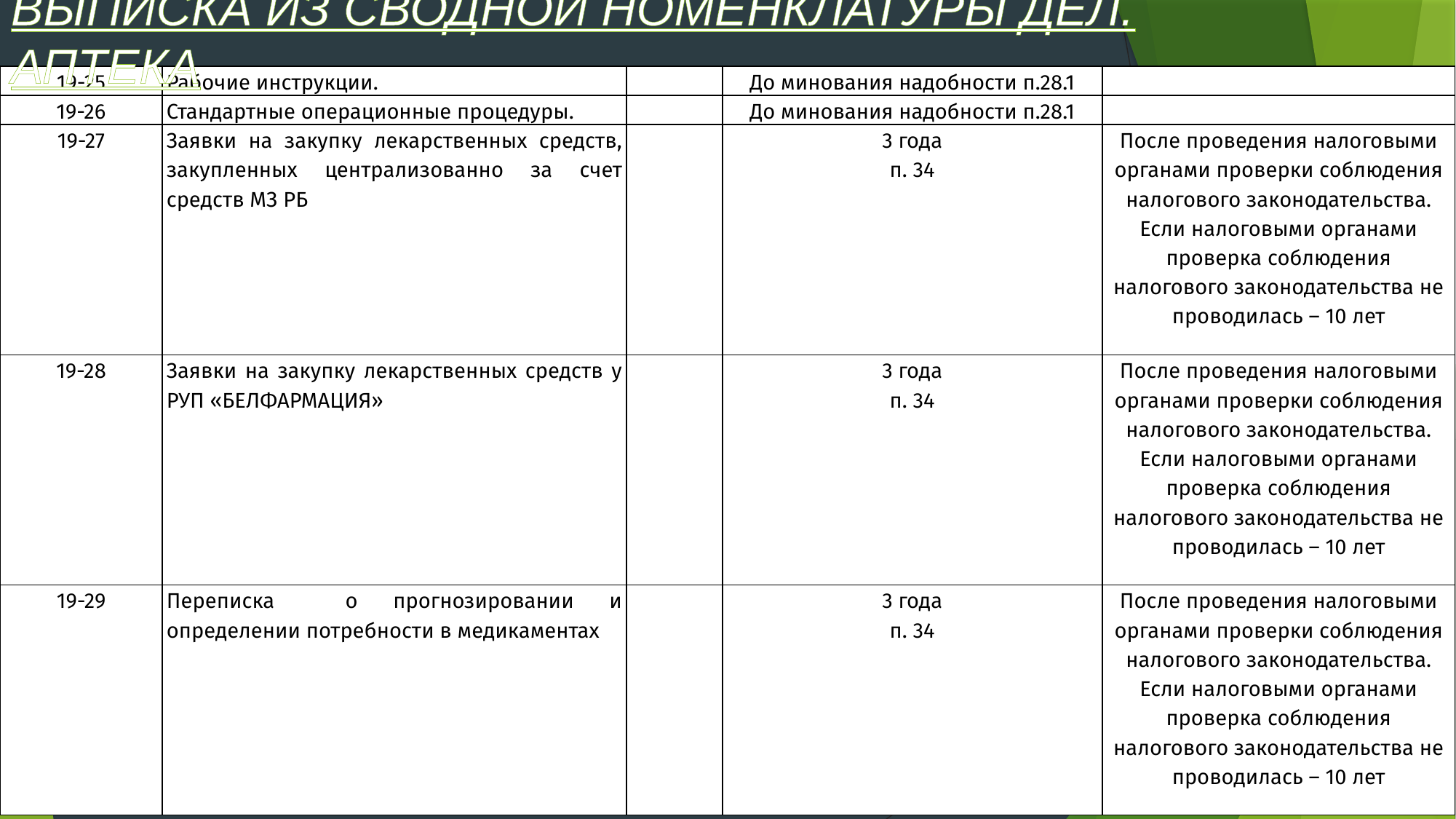

ВЫПИСКА ИЗ СВОДНОЙ НОМЕНКЛАТУРЫ ДЕЛ. АПТЕКА
| 19-25 | Рабочие инструкции. |  | До минования надобности п.28.1 |  |
| --- | --- | --- | --- | --- |
| 19-26 | Стандартные операционные процедуры. |  | До минования надобности п.28.1 |  |
| 19-27 | Заявки на закупку лекарственных средств, закупленных централизованно за счет средств МЗ РБ |  | 3 года п. 34 | После проведения налоговыми органами проверки соблюдения налогового законодательства. Если налоговыми органами проверка соблюдения налогового законодательства не проводилась – 10 лет |
| 19-28 | Заявки на закупку лекарственных средств у РУП «БЕЛФАРМАЦИЯ» |  | 3 года п. 34 | После проведения налоговыми органами проверки соблюдения налогового законодательства. Если налоговыми органами проверка соблюдения налогового законодательства не проводилась – 10 лет |
| 19-29 | Переписка о прогнозировании и определении потребности в медикаментах |  | 3 года п. 34 | После проведения налоговыми органами проверки соблюдения налогового законодательства. Если налоговыми органами проверка соблюдения налогового законодательства не проводилась – 10 лет |